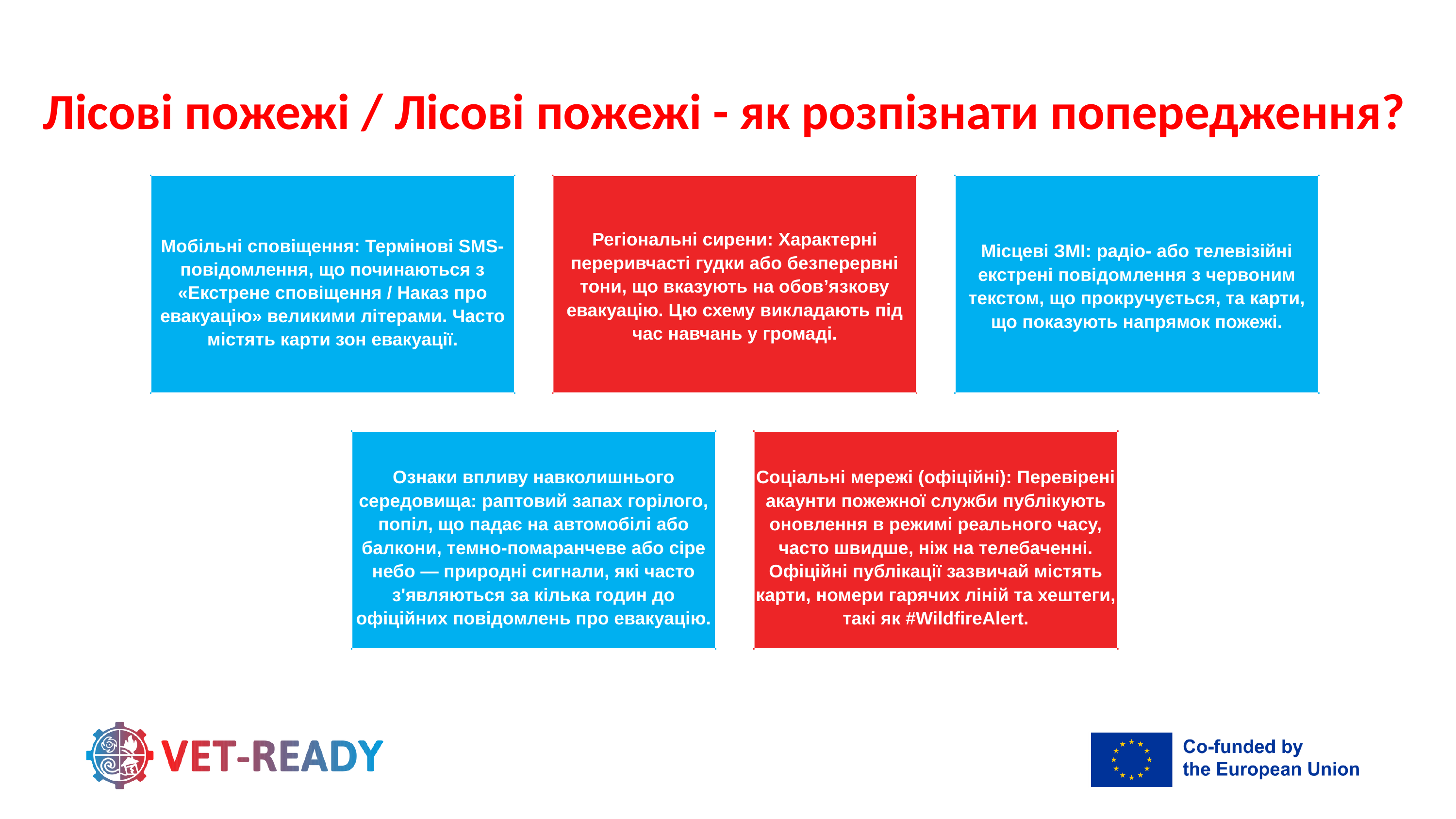

Лісові пожежі / Лісові пожежі - як розпізнати попередження?

Мобільні сповіщення: Термінові SMS-повідомлення, що починаються з «Екстрене сповіщення / Наказ про евакуацію» великими літерами. Часто містять карти зон евакуації.

Регіональні сирени: Характерні переривчасті гудки або безперервні тони, що вказують на обов’язкову евакуацію. Цю схему викладають під час навчань у громаді.

Місцеві ЗМІ: радіо- або телевізійні екстрені повідомлення з червоним текстом, що прокручується, та карти, що показують напрямок пожежі.

Ознаки впливу навколишнього середовища: раптовий запах горілого, попіл, що падає на автомобілі або балкони, темно-помаранчеве або сіре небо — природні сигнали, які часто з'являються за кілька годин до офіційних повідомлень про евакуацію.

Соціальні мережі (офіційні): Перевірені акаунти пожежної служби публікують оновлення в режимі реального часу, часто швидше, ніж на телебаченні. Офіційні публікації зазвичай містять карти, номери гарячих ліній та хештеги, такі як #WildfireAlert.